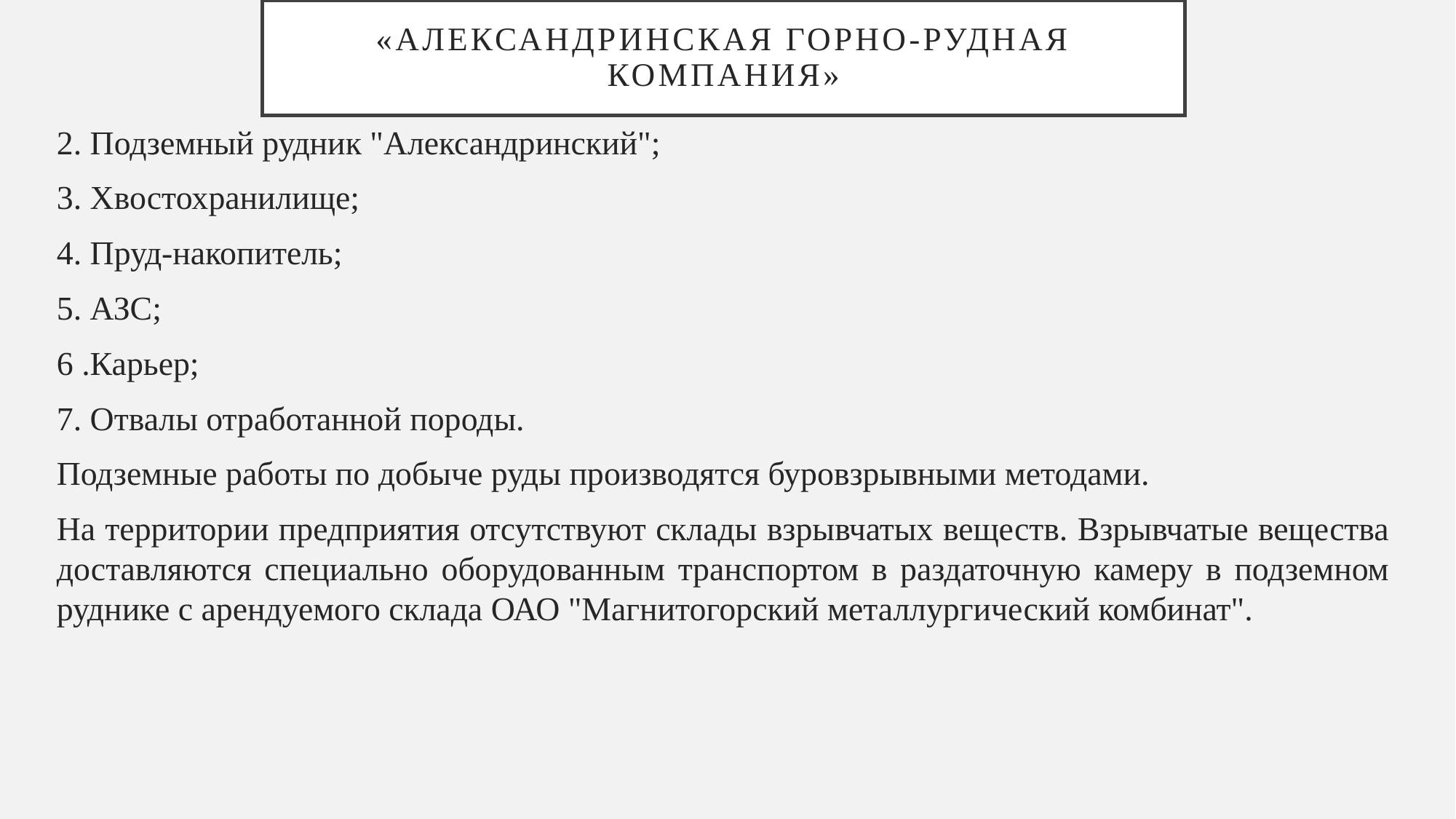

# «Александринская горно-рудная компания»
2. Подземный рудник "Александринский";
3. Хвостохранилище;
4. Пруд-накопитель;
5. АЗС;
6 .Карьер;
7. Отвалы отработанной породы.
Подземные работы по добыче руды производятся буровзрывными методами.
На территории предприятия отсутствуют склады взрывчатых веществ. Взрывчатые вещества доставляются специально оборудованным транспортом в раздаточную камеру в подземном руднике с арендуемого склада ОАО "Магнитогорский металлургический комбинат".